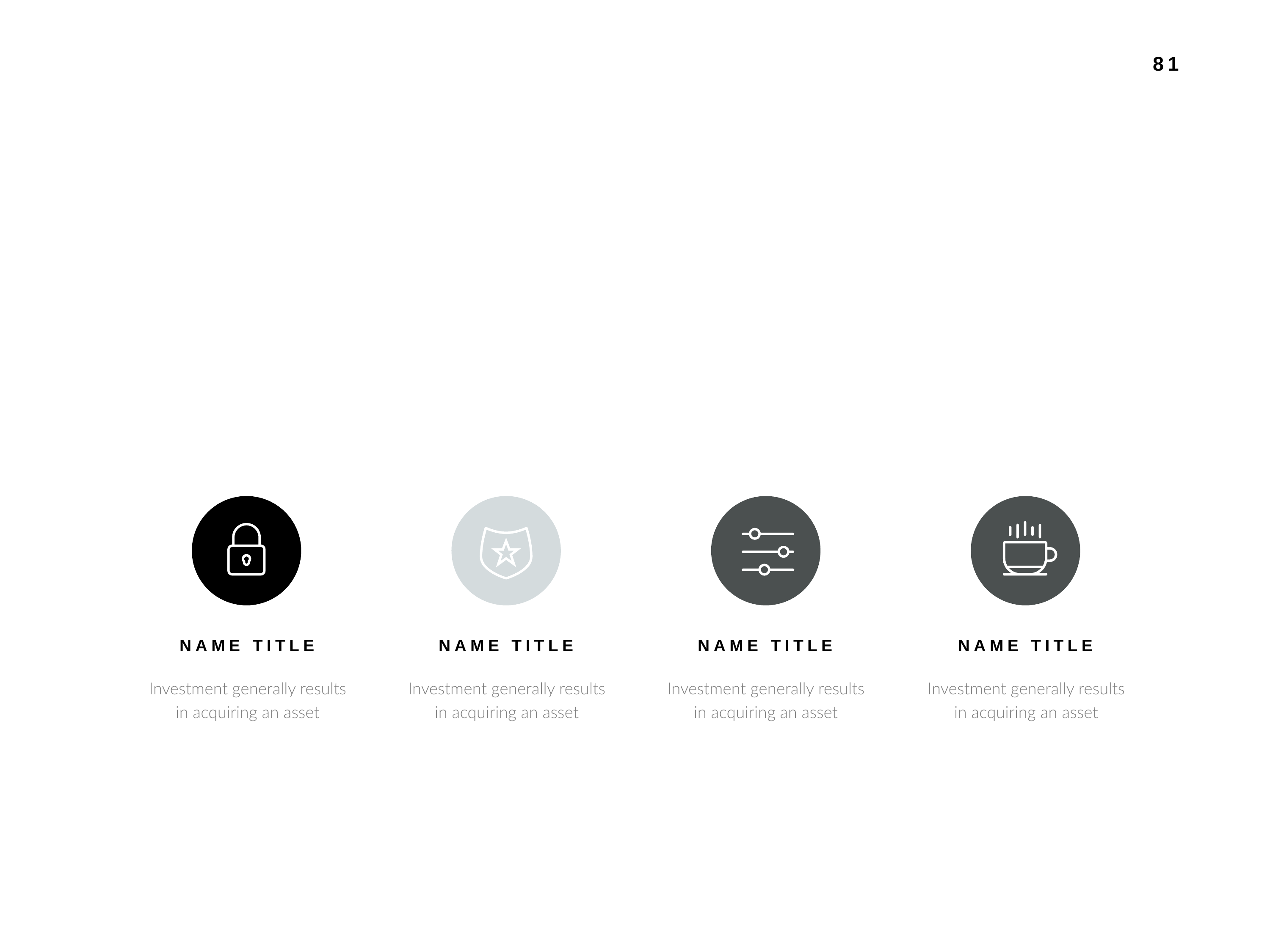

NAME TITLE
NAME TITLE
NAME TITLE
NAME TITLE
Investment generally results in acquiring an asset
Investment generally results in acquiring an asset
Investment generally results in acquiring an asset
Investment generally results in acquiring an asset